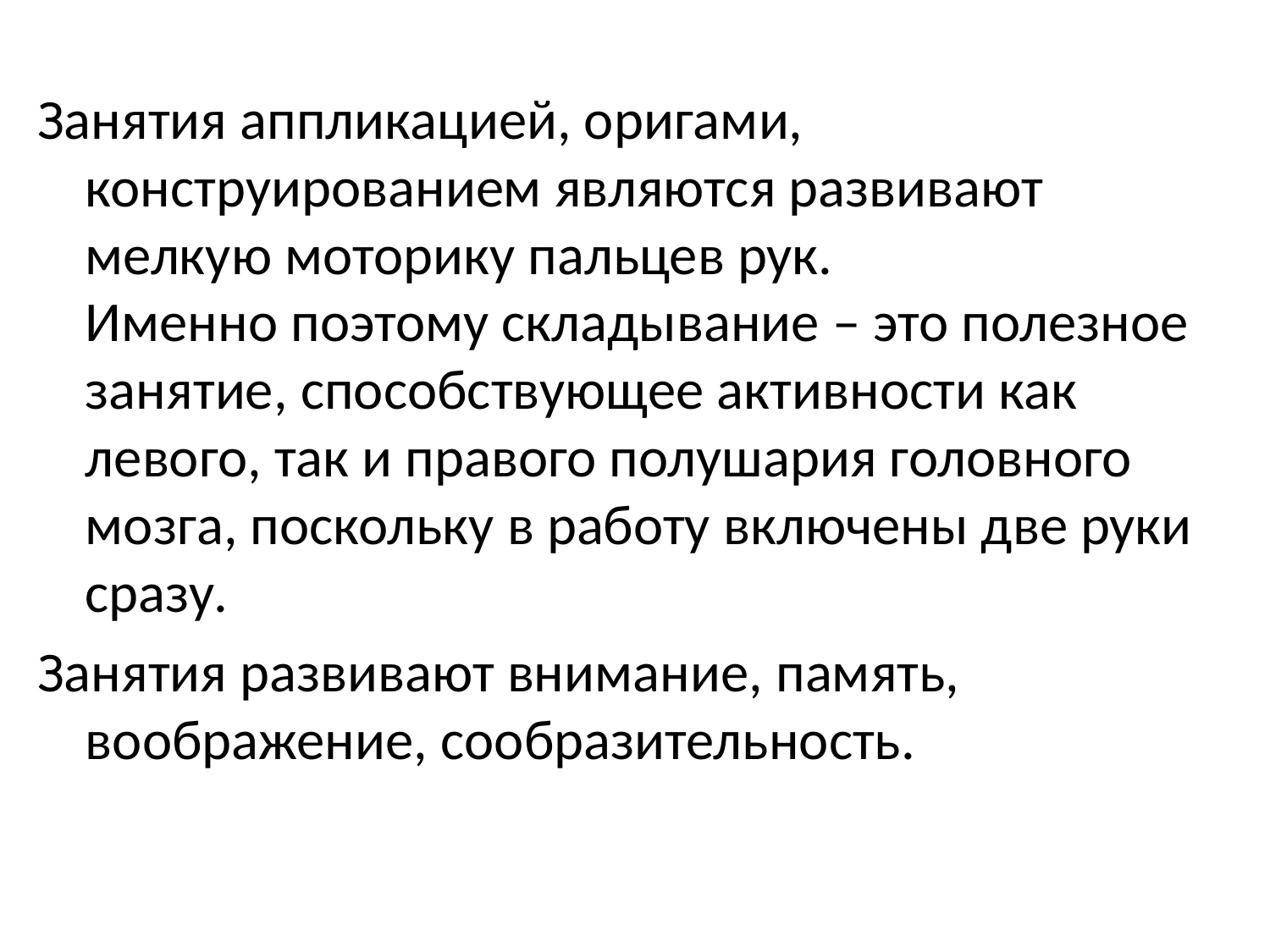

Занятия аппликацией, оригами, конструированием являются развивают мелкую моторику пальцев рук.
Именно поэтому складывание – это полезное занятие, способствующее активности как левого, так и правого полушария головного мозга, поскольку в работу включены две руки сразу.
Занятия развивают внимание, память, воображение, сообразительность.